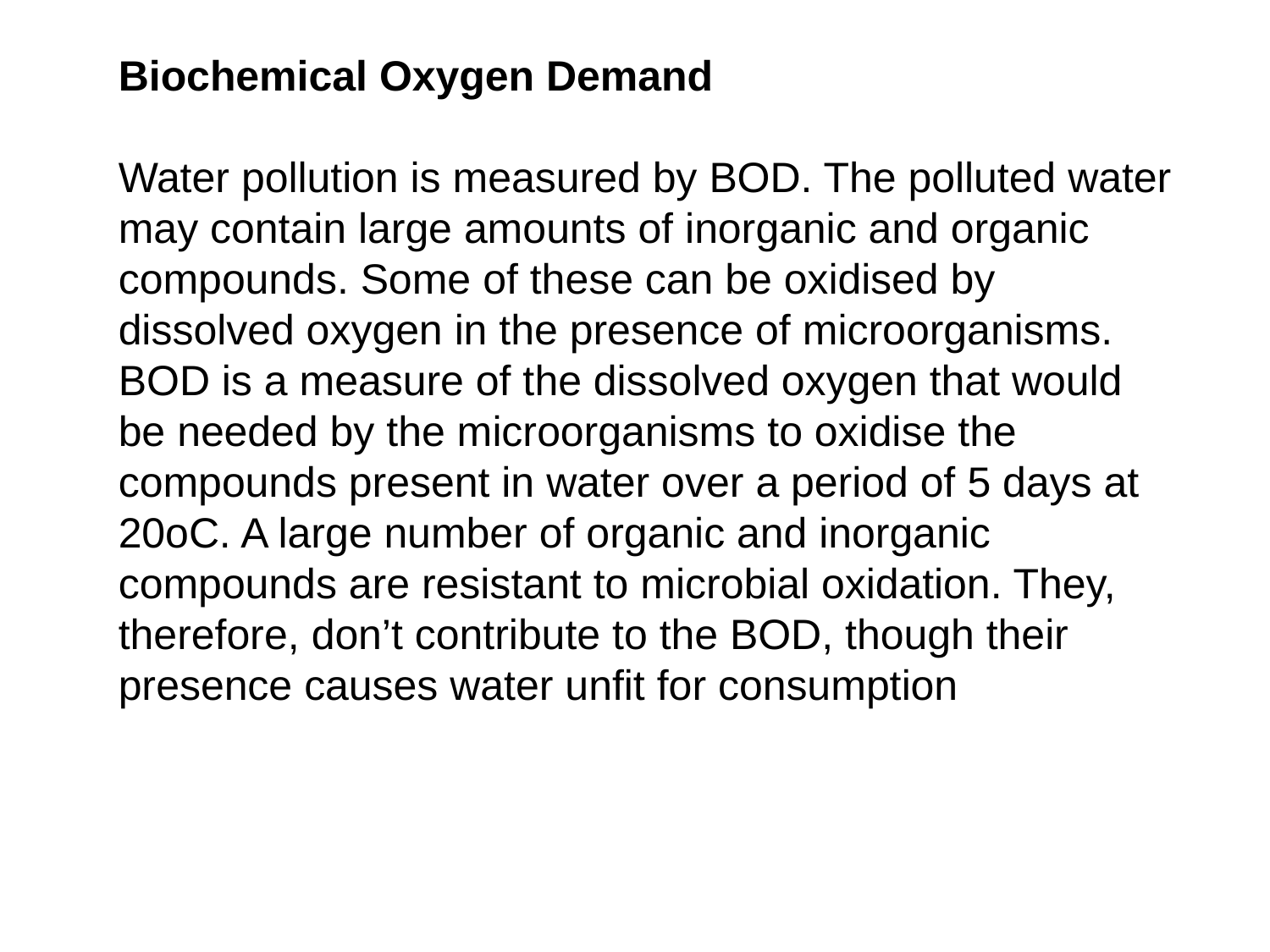

Biochemical Oxygen Demand

Water pollution is measured by BOD. The polluted water may contain large amounts of inorganic and organic compounds. Some of these can be oxidised by dissolved oxygen in the presence of microorganisms. BOD is a measure of the dissolved oxygen that would be needed by the microorganisms to oxidise the compounds present in water over a period of 5 days at 20oC. A large number of organic and inorganic compounds are resistant to microbial oxidation. They, therefore, don’t contribute to the BOD, though their presence causes water unfit for consumption